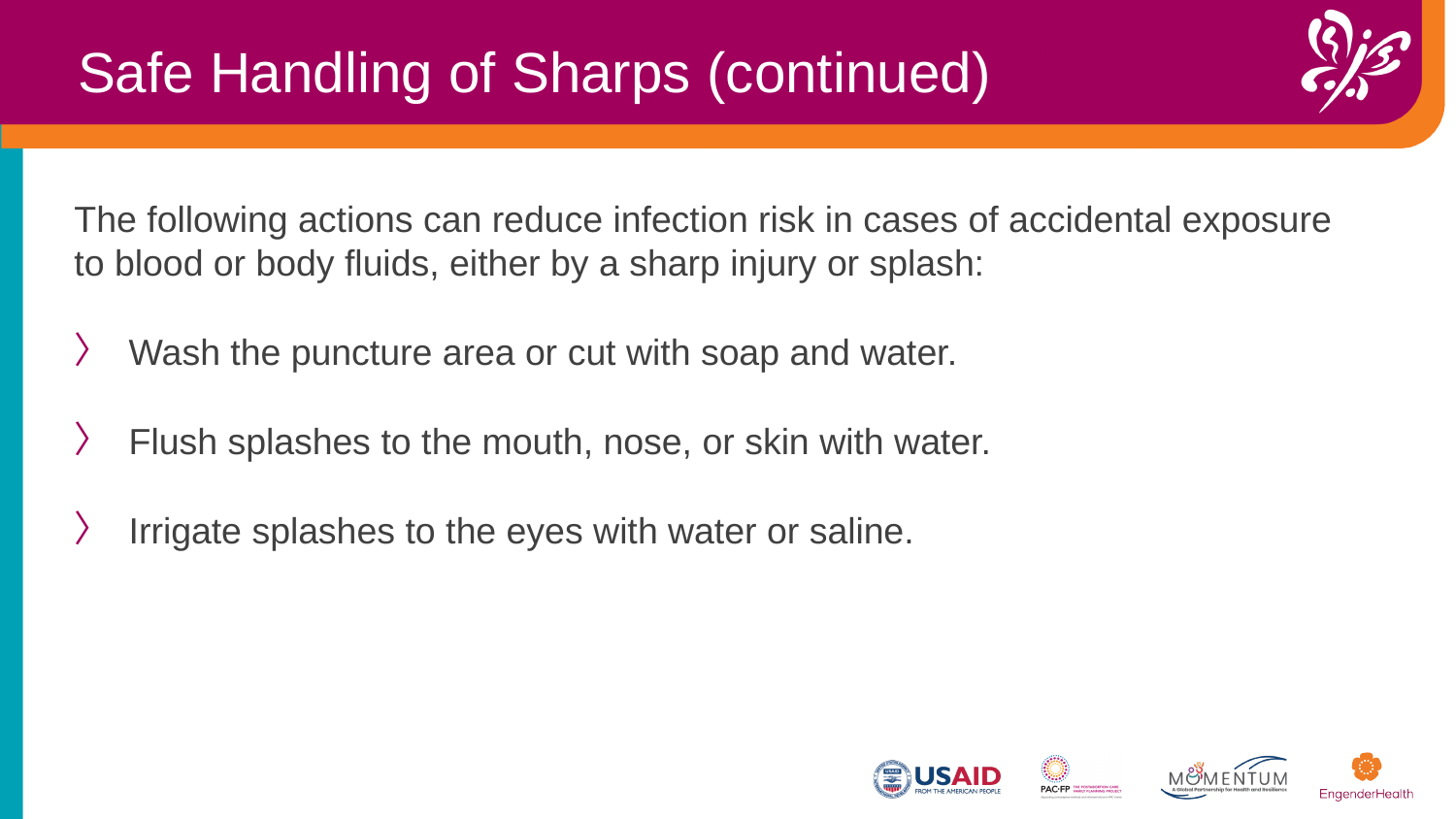

Safe Handling of Sharps (continued)
The following actions can reduce infection risk in cases of accidental exposure to blood or body fluids, either by a sharp injury or splash:
Wash the puncture area or cut with soap and water.
Flush splashes to the mouth, nose, or skin with water.
Irrigate splashes to the eyes with water or saline.​